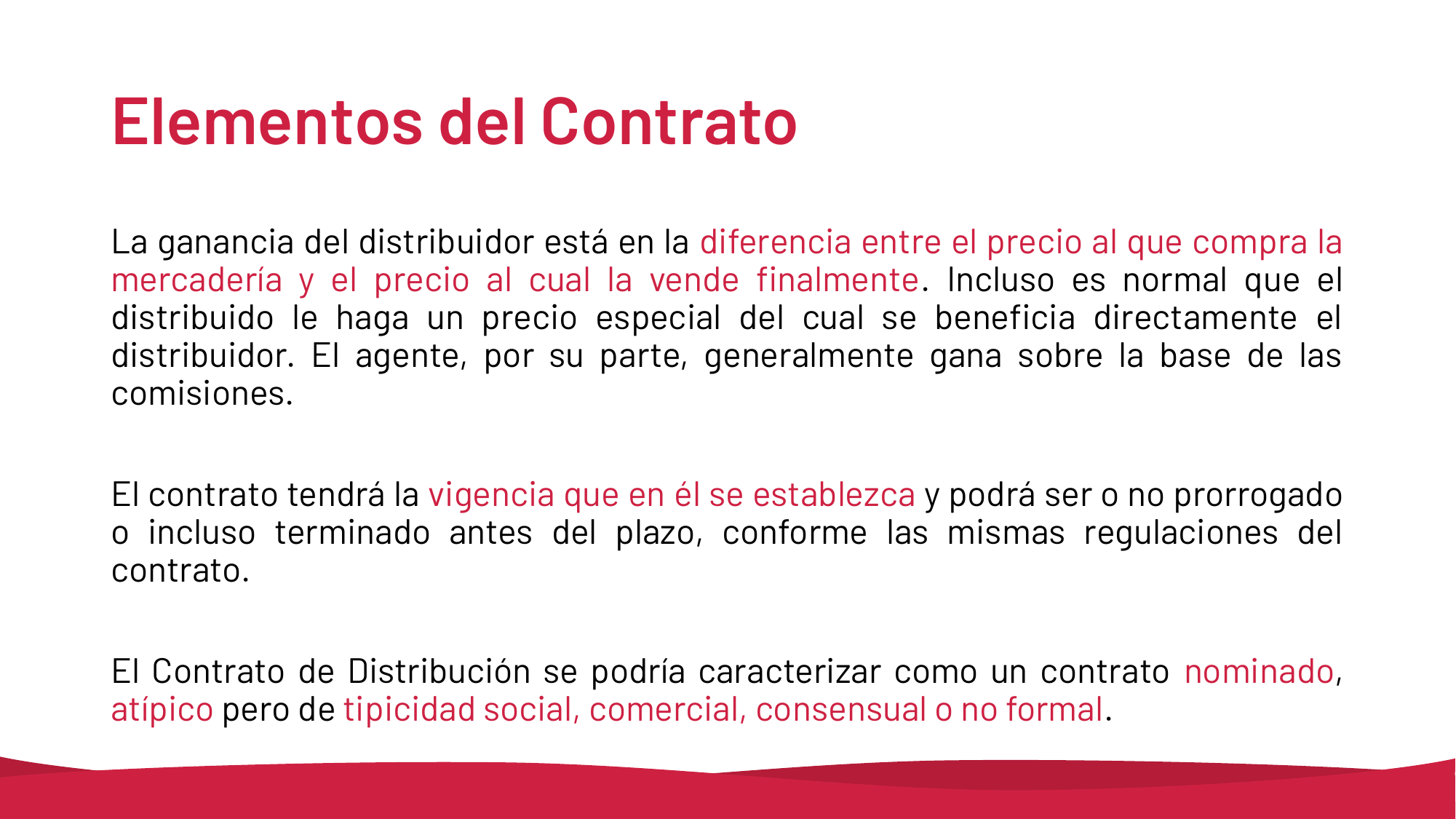

# Elementos del Contrato
La ganancia del distribuidor está en la diferencia entre el precio al que compra la mercadería y el precio al cual la vende finalmente. Incluso es normal que el distribuido le haga un precio especial del cual se beneficia directamente el distribuidor. El agente, por su parte, generalmente gana sobre la base de las comisiones.

El contrato tendrá la vigencia que en él se establezca y podrá ser o no prorrogado o incluso terminado antes del plazo, conforme las mismas regulaciones del contrato.

El Contrato de Distribución se podría caracterizar como un contrato nominado, atípico pero de tipicidad social, comercial, consensual o no formal.